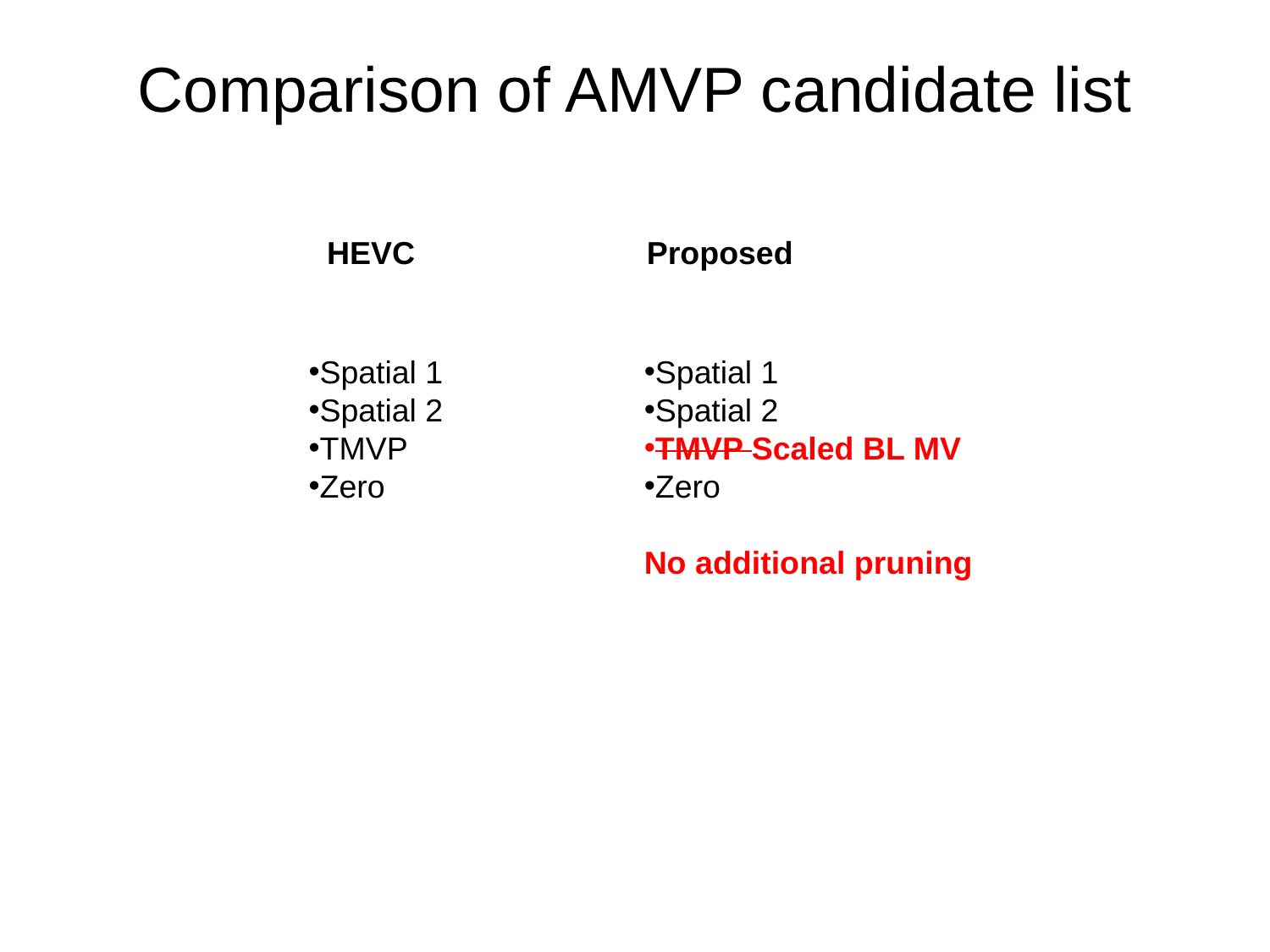

# Comparison of AMVP candidate list
HEVC
Proposed
Spatial 1
Spatial 2
TMVP
Zero
Spatial 1
Spatial 2
TMVP Scaled BL MV
Zero

No additional pruning